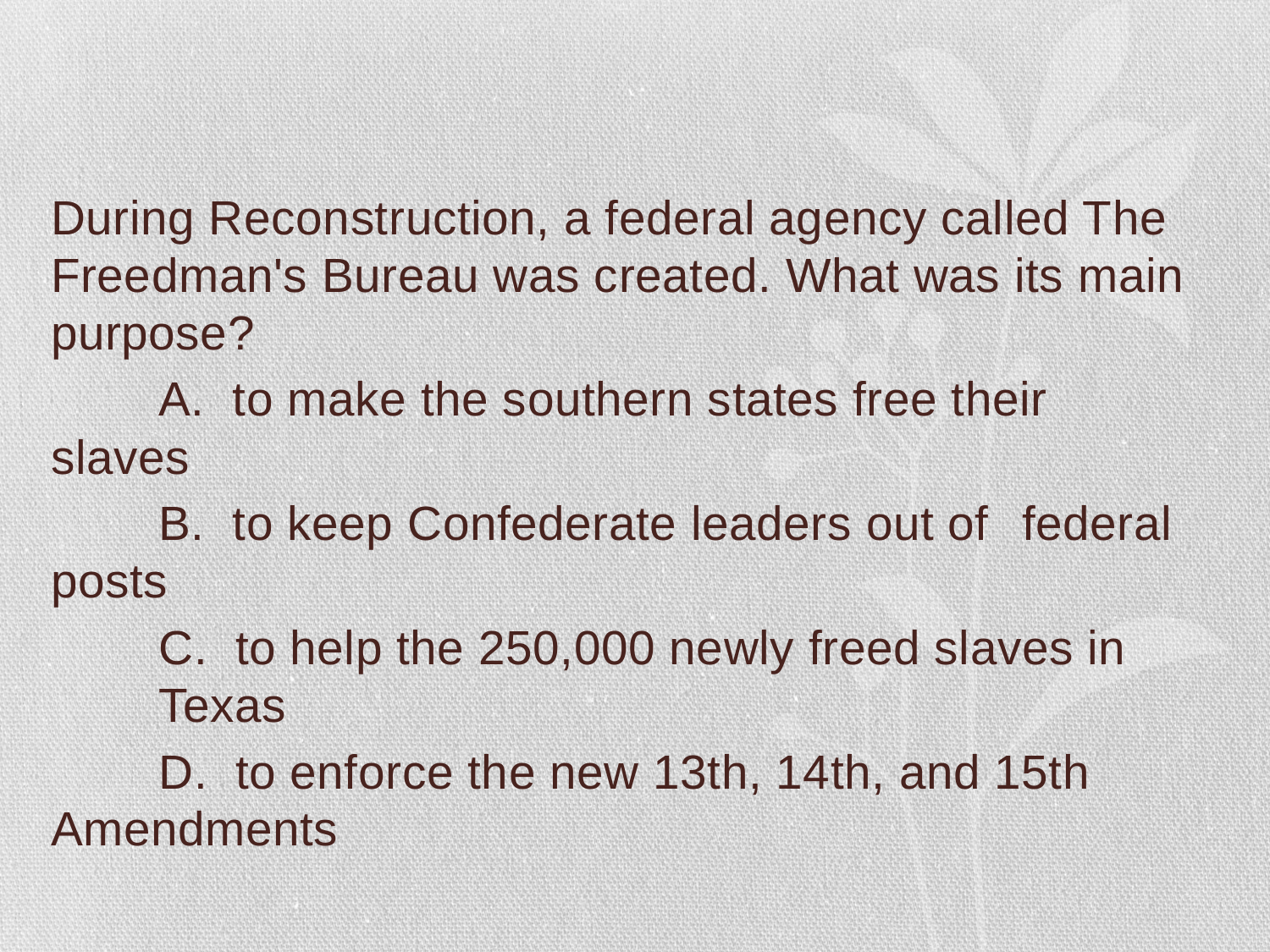

#
During Reconstruction, a federal agency called The Freedman's Bureau was created. What was its main purpose?
	A.  to make the southern states free their 	slaves
	B.  to keep Confederate leaders out of 	federal posts
	C.  to help the 250,000 newly freed slaves in 	Texas
	D.  to enforce the new 13th, 14th, and 15th 	Amendments